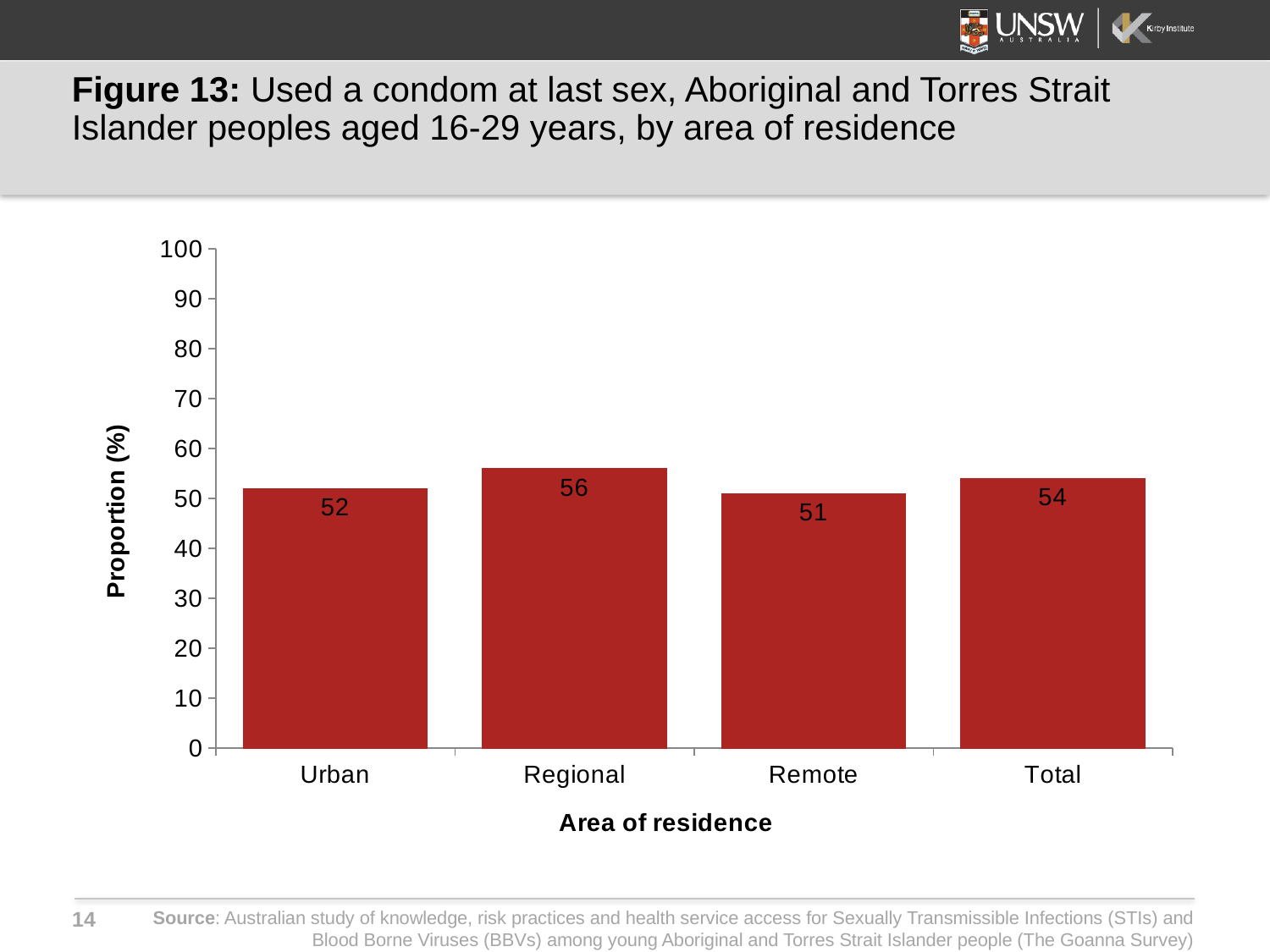

# Figure 13: Used a condom at last sex, Aboriginal and Torres Strait Islander peoples aged 16-29 years, by area of residence

### Chart

| Category | Proportion used a condom at last sex |
|---|---|
| Urban | 52.0 |
| Regional | 56.0 |
| Remote | 51.0 |
| Total | 54.0 |
Source: Australian study of knowledge, risk practices and health service access for Sexually Transmissible Infections (STIs) and Blood Borne Viruses (BBVs) among young Aboriginal and Torres Strait Islander people (The Goanna Survey)

14